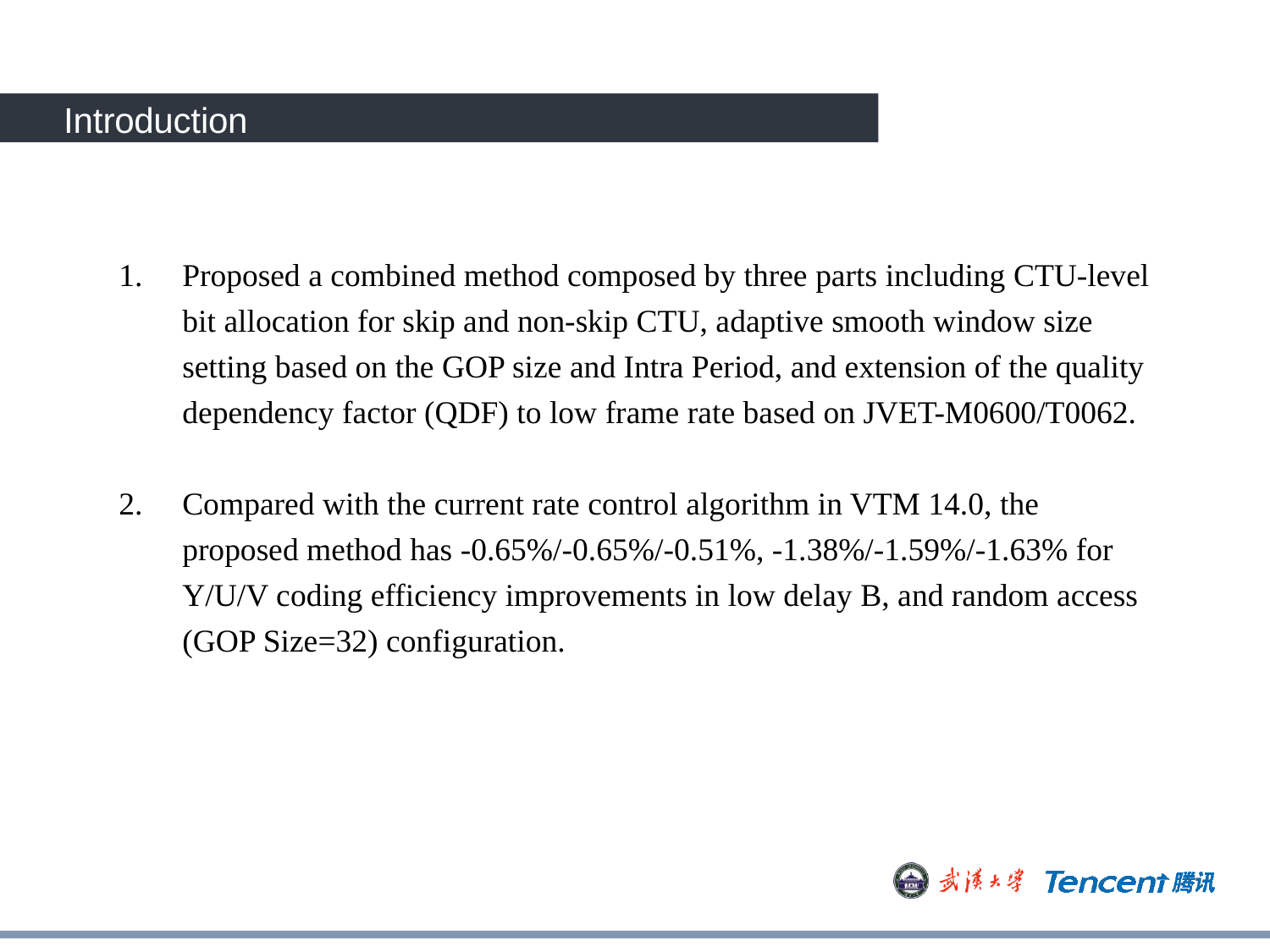

Introduction
Proposed a combined method composed by three parts including CTU-level bit allocation for skip and non-skip CTU, adaptive smooth window size setting based on the GOP size and Intra Period, and extension of the quality dependency factor (QDF) to low frame rate based on JVET-M0600/T0062.

Compared with the current rate control algorithm in VTM 14.0, the proposed method has -0.65%/-0.65%/-0.51%, -1.38%/-1.59%/-1.63% for Y/U/V coding efficiency improvements in low delay B, and random access (GOP Size=32) configuration.